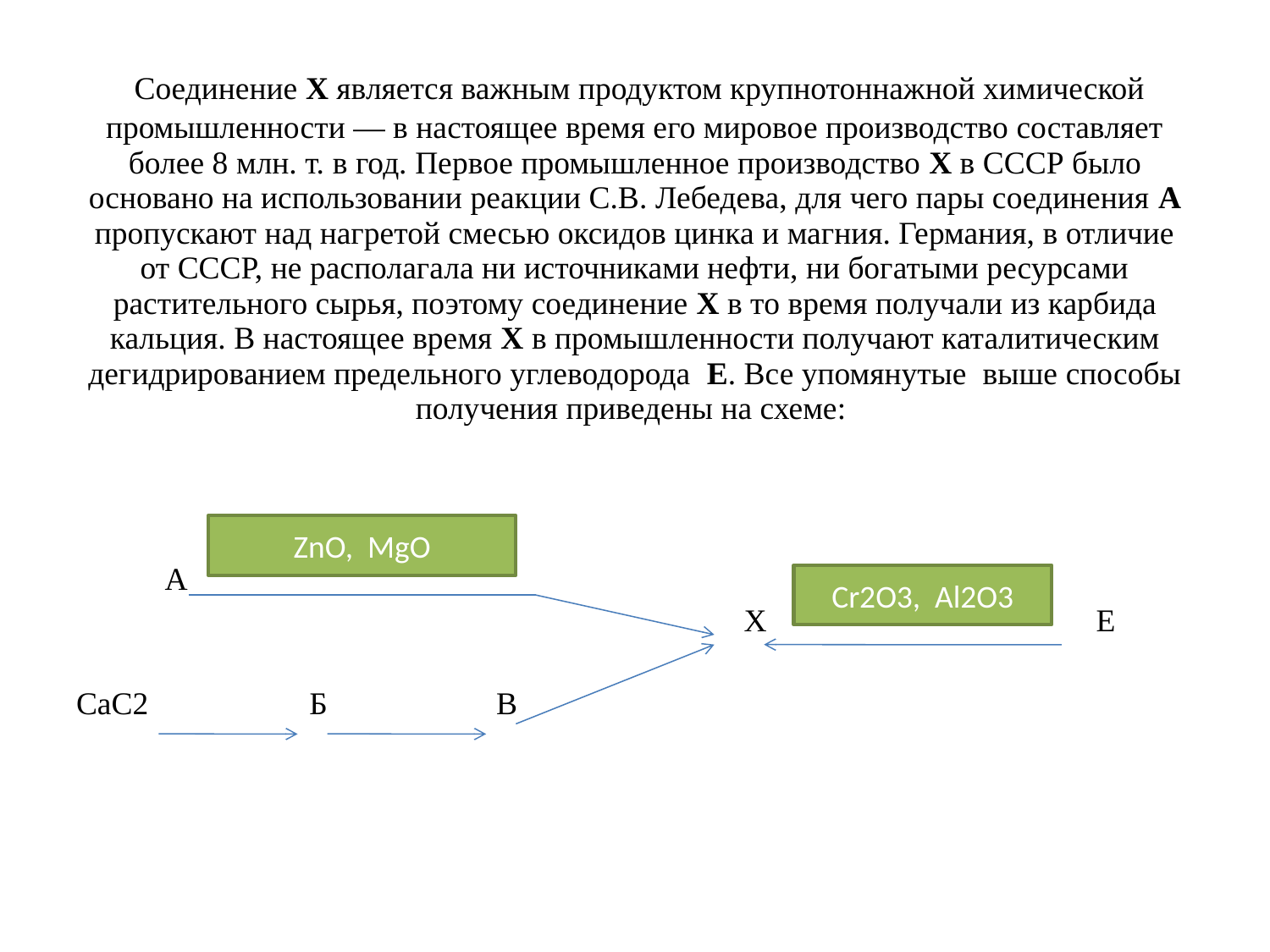

# Соединение Х является важным продуктом крупнотоннажной химической промышленности — в настоящее время его мировое производство составляет более 8 млн. т. в год. Первое промышленное производство Х в СССР было основано на использовании реакции С.В. Лебедева, для чего пары соединения А пропускают над нагретой смесью оксидов цинка и магния. Германия, в отличие от СССР, не располагала ни источниками нефти, ни богатыми ресурсами растительного сырья, поэтому соединение Х в то время получали из карбида кальция. В настоящее время Х в промышленности получают каталитическим дегидрированием предельного углеводорода  Е. Все упомянутые  выше способы получения приведены на схеме:

           A
                                                                                   X                                         E

CaC2                    Б                     В

ZnO,  MgO
Cr2O3,  Al2O3